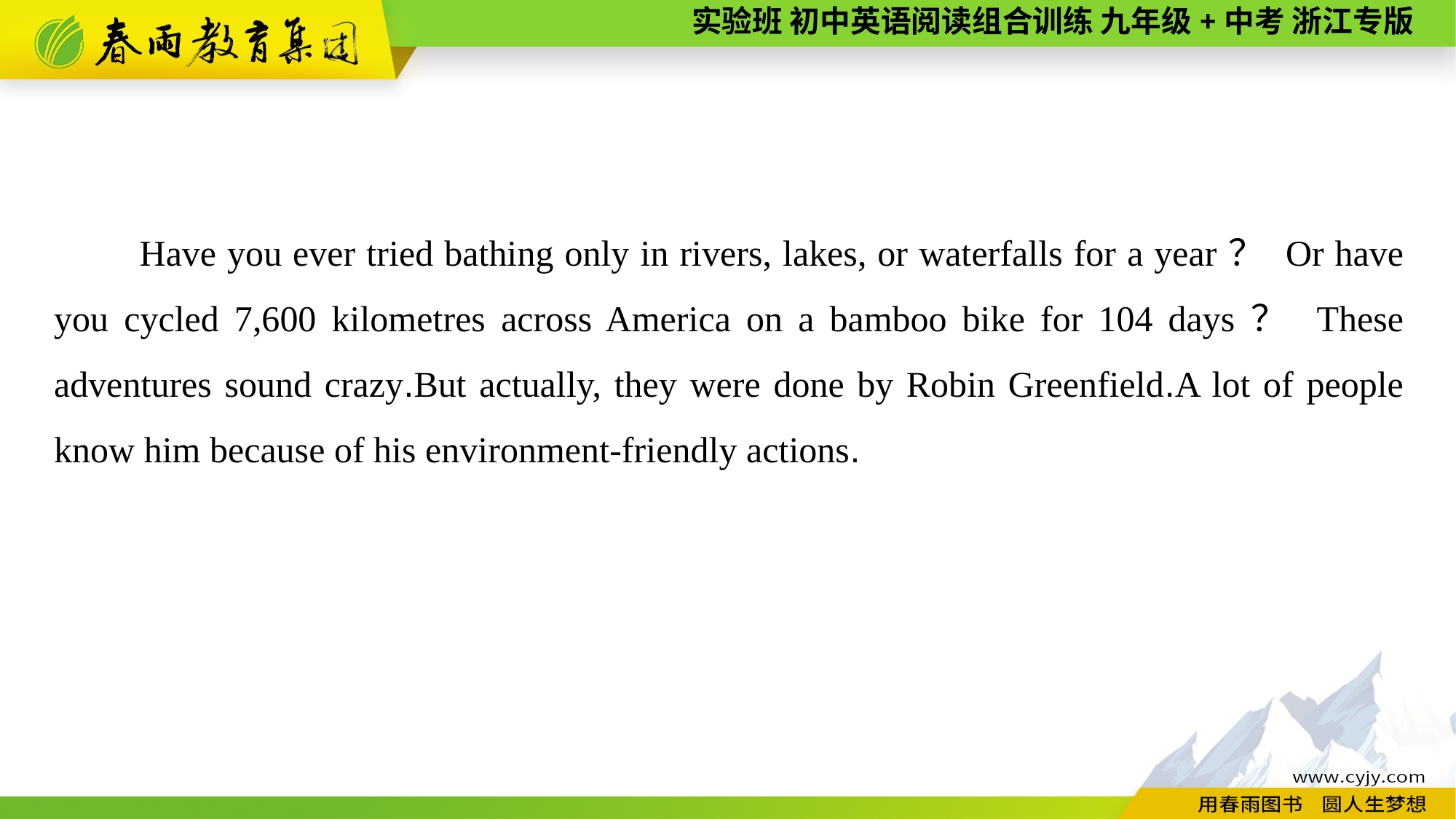

Have you ever tried bathing only in rivers, lakes, or waterfalls for a year？ Or have you cycled 7,600 kilometres across America on a bamboo bike for 104 days？ These adventures sound crazy.But actually, they were done by Robin Greenfield.A lot of people know him because of his environment-friendly actions.